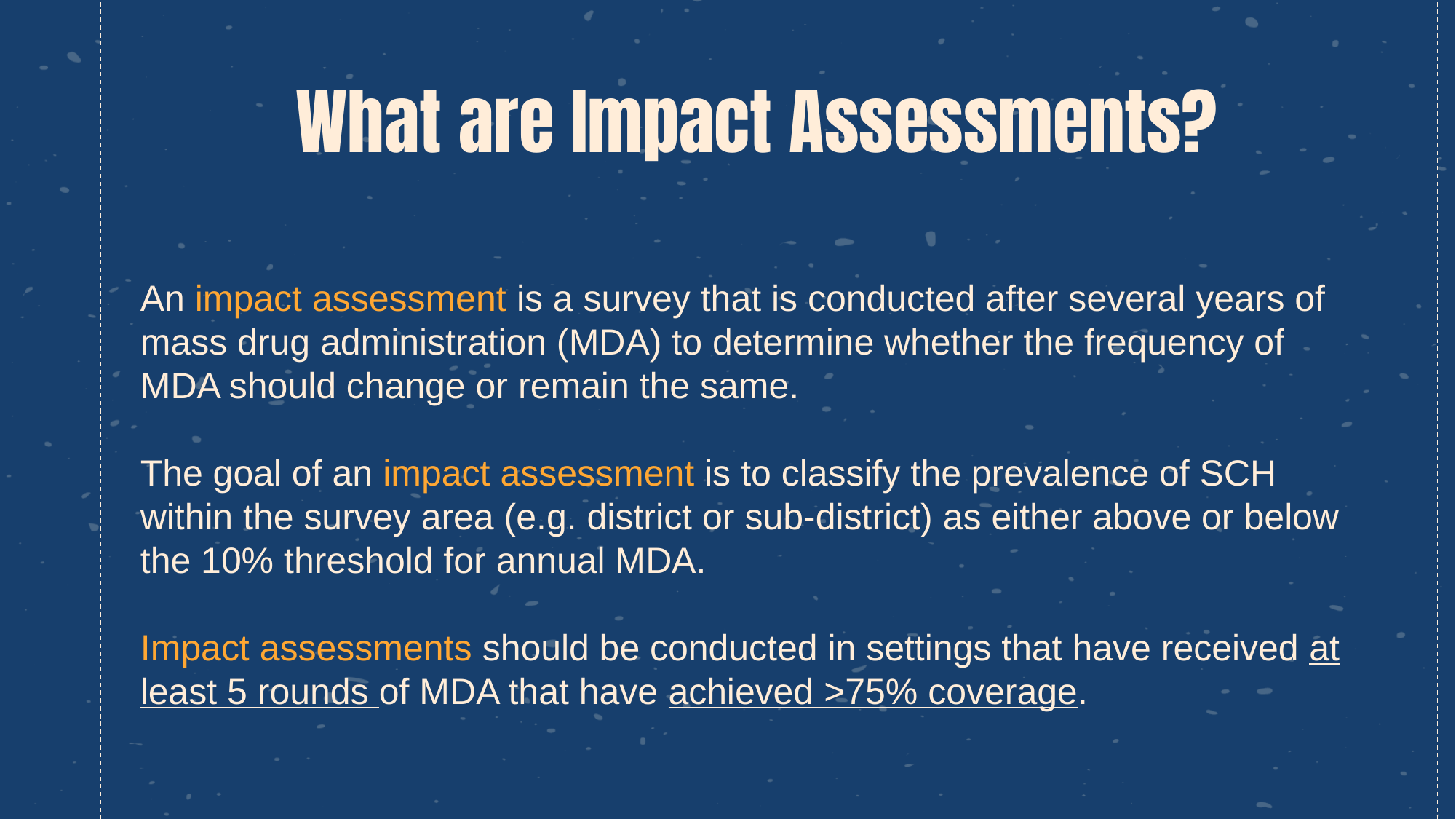

# What are Impact Assessments?
An impact assessment is a survey that is conducted after several years of mass drug administration (MDA) to determine whether the frequency of MDA should change or remain the same.

The goal of an impact assessment is to classify the prevalence of SCH within the survey area (e.g. district or sub-district) as either above or below the 10% threshold for annual MDA.

Impact assessments should be conducted in settings that have received at least 5 rounds of MDA that have achieved >75% coverage.